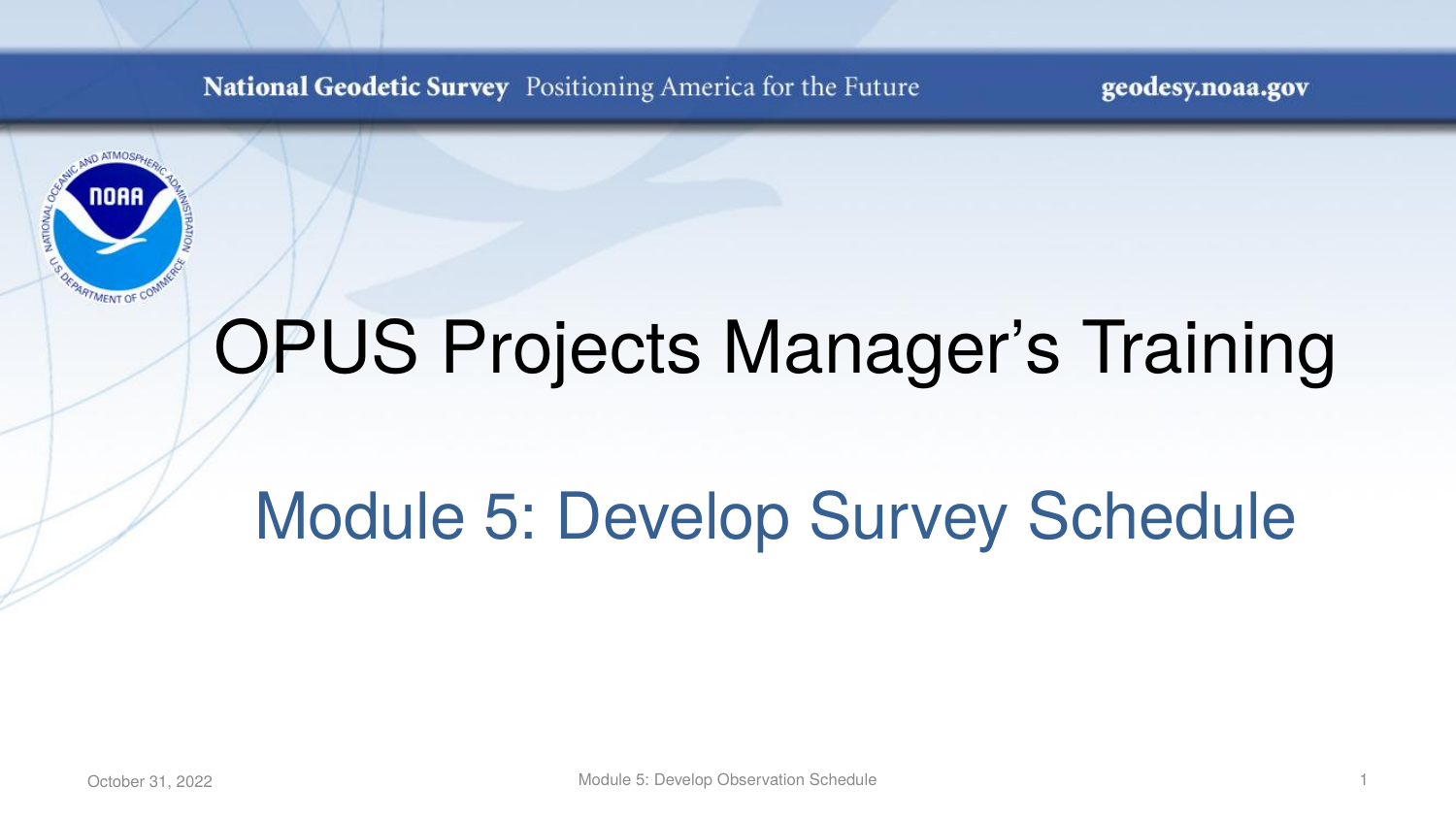

# OPUS Projects Manager’s Training Module 5: Develop Survey Schedule
October 31, 2022
Module 5: Develop Observation Schedule
1